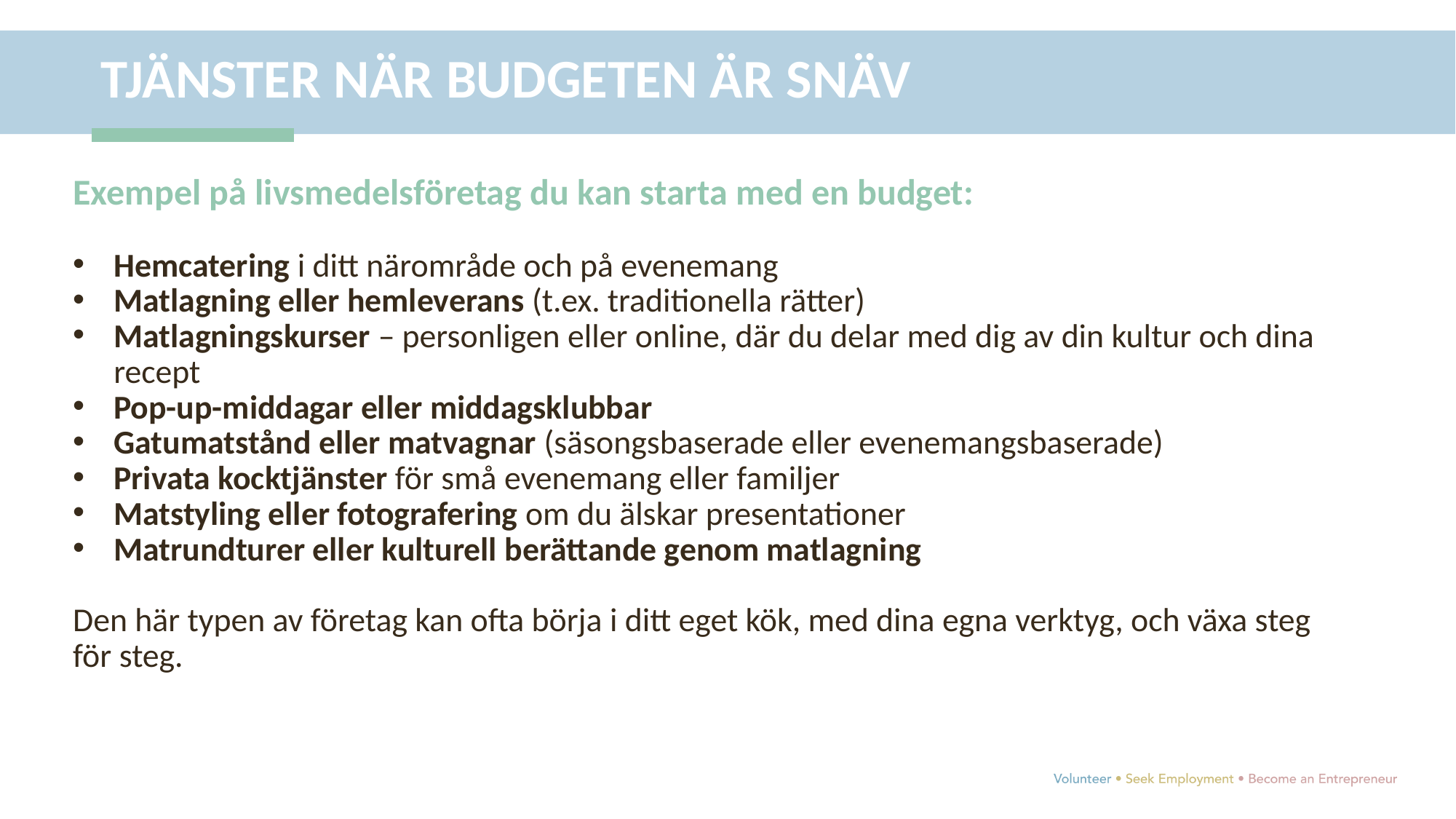

TJÄNSTER NÄR BUDGETEN ÄR SNÄV
Exempel på livsmedelsföretag du kan starta med en budget:

Hemcatering i ditt närområde och på evenemang
Matlagning eller hemleverans (t.ex. traditionella rätter)
Matlagningskurser – personligen eller online, där du delar med dig av din kultur och dina recept
Pop-up-middagar eller middagsklubbar
Gatumatstånd eller matvagnar (säsongsbaserade eller evenemangsbaserade)
Privata kocktjänster för små evenemang eller familjer
Matstyling eller fotografering om du älskar presentationer
Matrundturer eller kulturell berättande genom matlagning

Den här typen av företag kan ofta börja i ditt eget kök, med dina egna verktyg, och växa steg för steg.